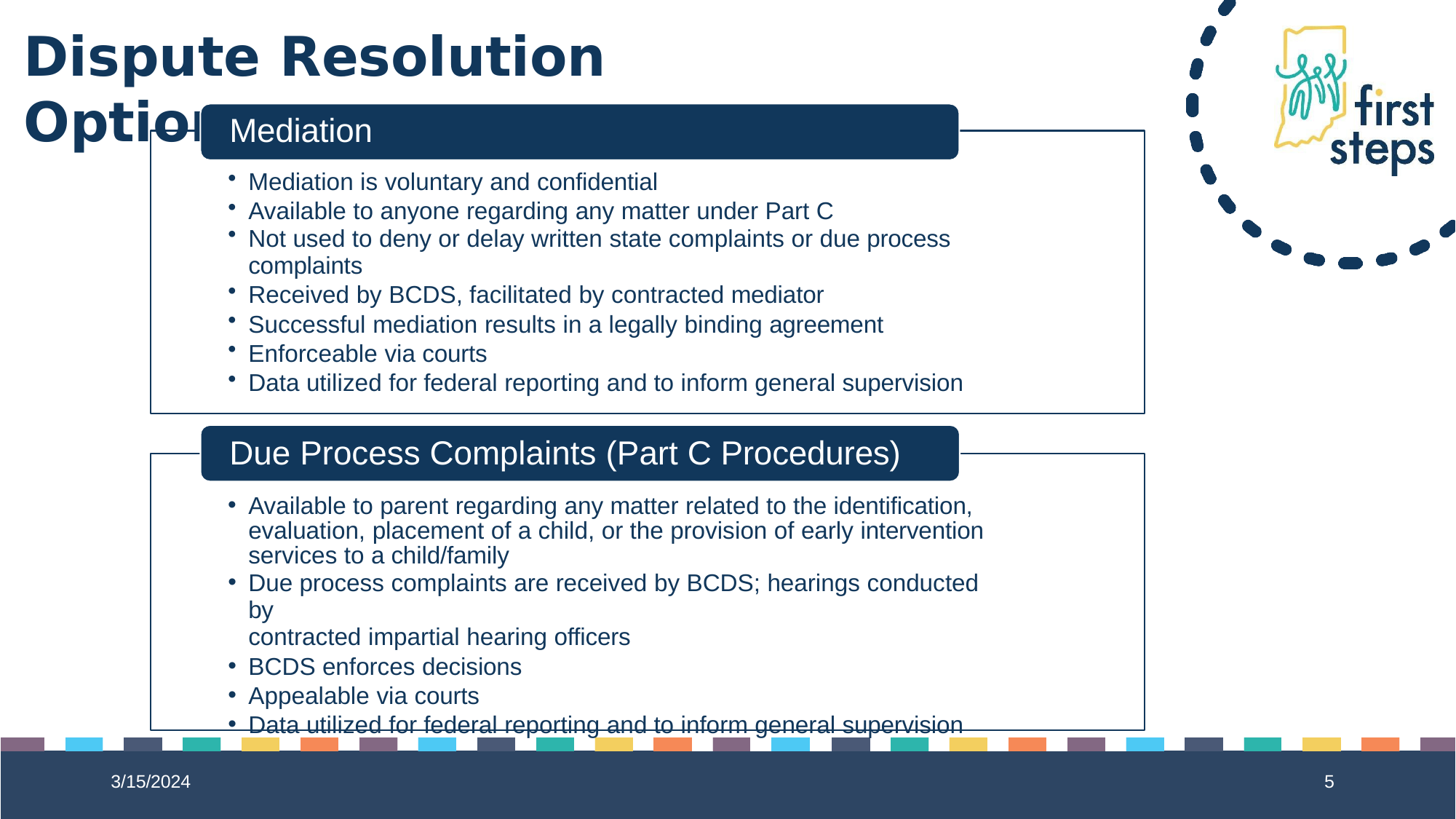

# Dispute Resolution	Options
Mediation
Mediation is voluntary and confidential
Available to anyone regarding any matter under Part C
Not used to deny or delay written state complaints or due process
complaints
Received by BCDS, facilitated by contracted mediator
Successful mediation results in a legally binding agreement
Enforceable via courts
Data utilized for federal reporting and to inform general supervision

Due Process Complaints (Part C Procedures)
Available to parent regarding any matter related to the identification, evaluation, placement of a child, or the provision of early intervention services to a child/family
Due process complaints are received by BCDS; hearings conducted by
contracted impartial hearing officers
BCDS enforces decisions
Appealable via courts
Data utilized for federal reporting and to inform general supervision

3/15/2024
5